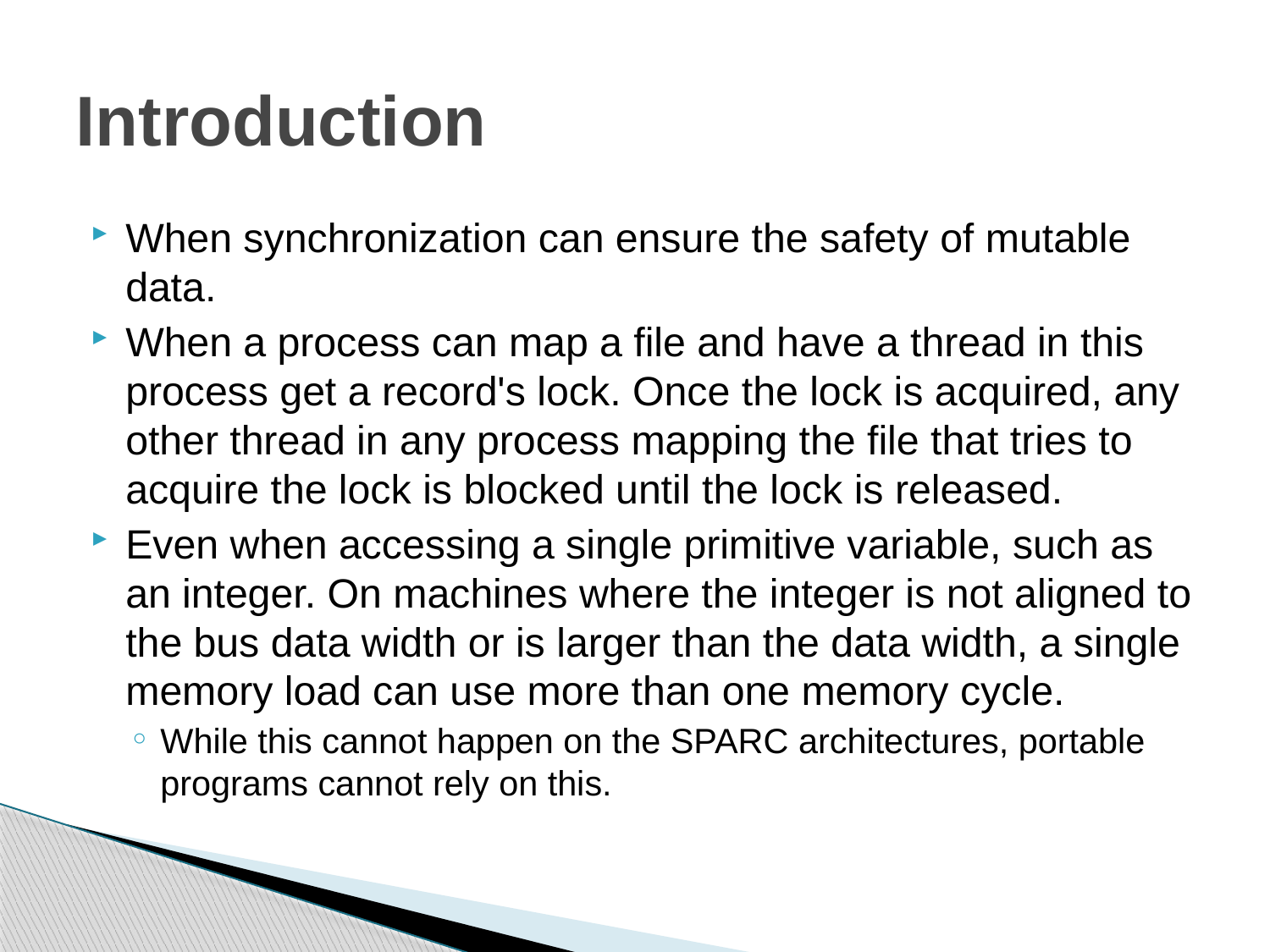

# Introduction
When synchronization can ensure the safety of mutable data.
When a process can map a file and have a thread in this process get a record's lock. Once the lock is acquired, any other thread in any process mapping the file that tries to acquire the lock is blocked until the lock is released.
Even when accessing a single primitive variable, such as an integer. On machines where the integer is not aligned to the bus data width or is larger than the data width, a single memory load can use more than one memory cycle.
While this cannot happen on the SPARC architectures, portable programs cannot rely on this.